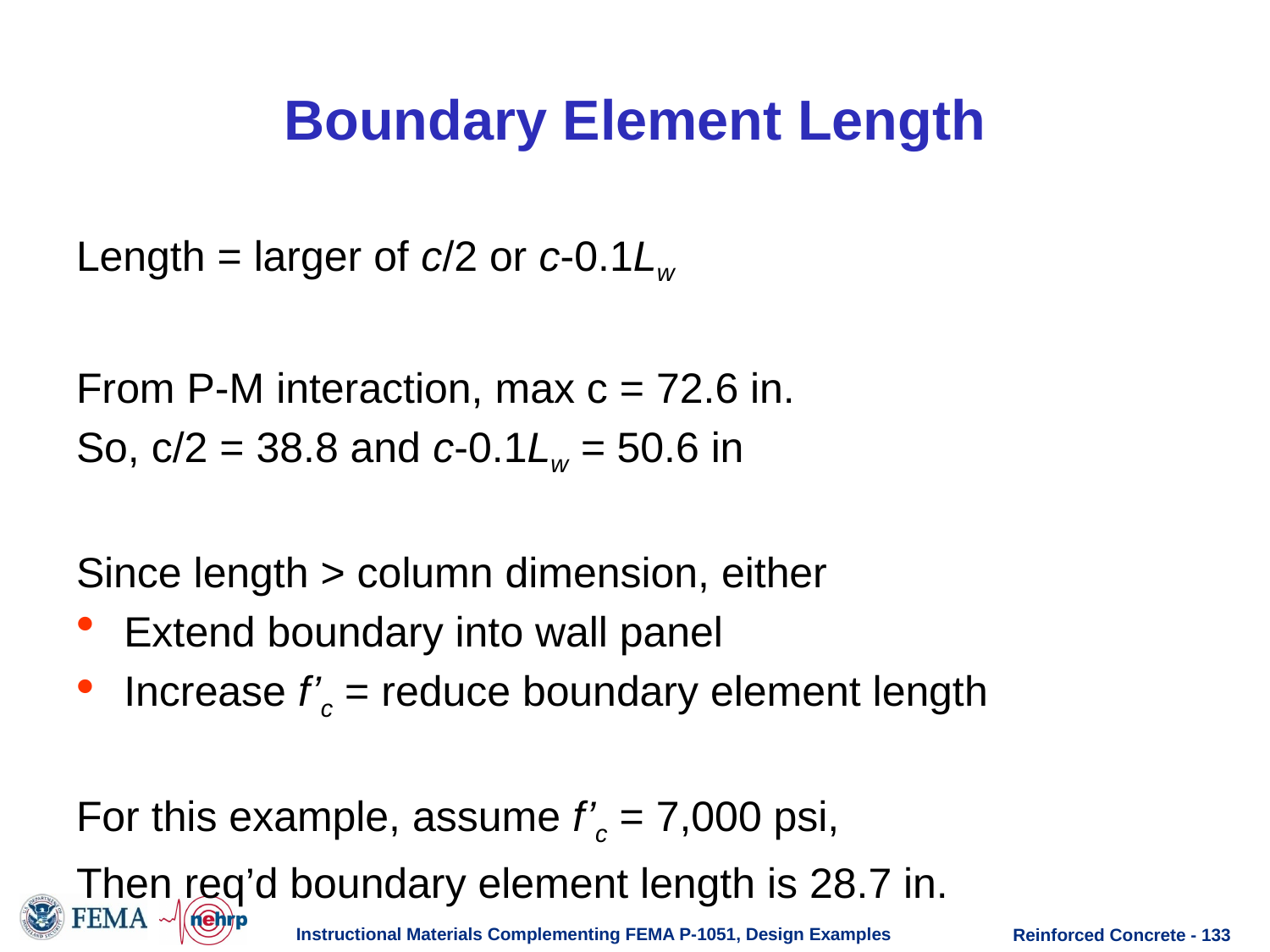

# Boundary Element Length
Length = larger of c/2 or c-0.1Lw

From P-M interaction, max c = 72.6 in.
So, c/2 = 38.8 and c-0.1Lw = 50.6 in

Since length > column dimension, either
Extend boundary into wall panel
Increase f’c = reduce boundary element length

For this example, assume f’c = 7,000 psi,
Then req’d boundary element length is 28.7 in.

Instructional Materials Complementing FEMA P-1051, Design Examples